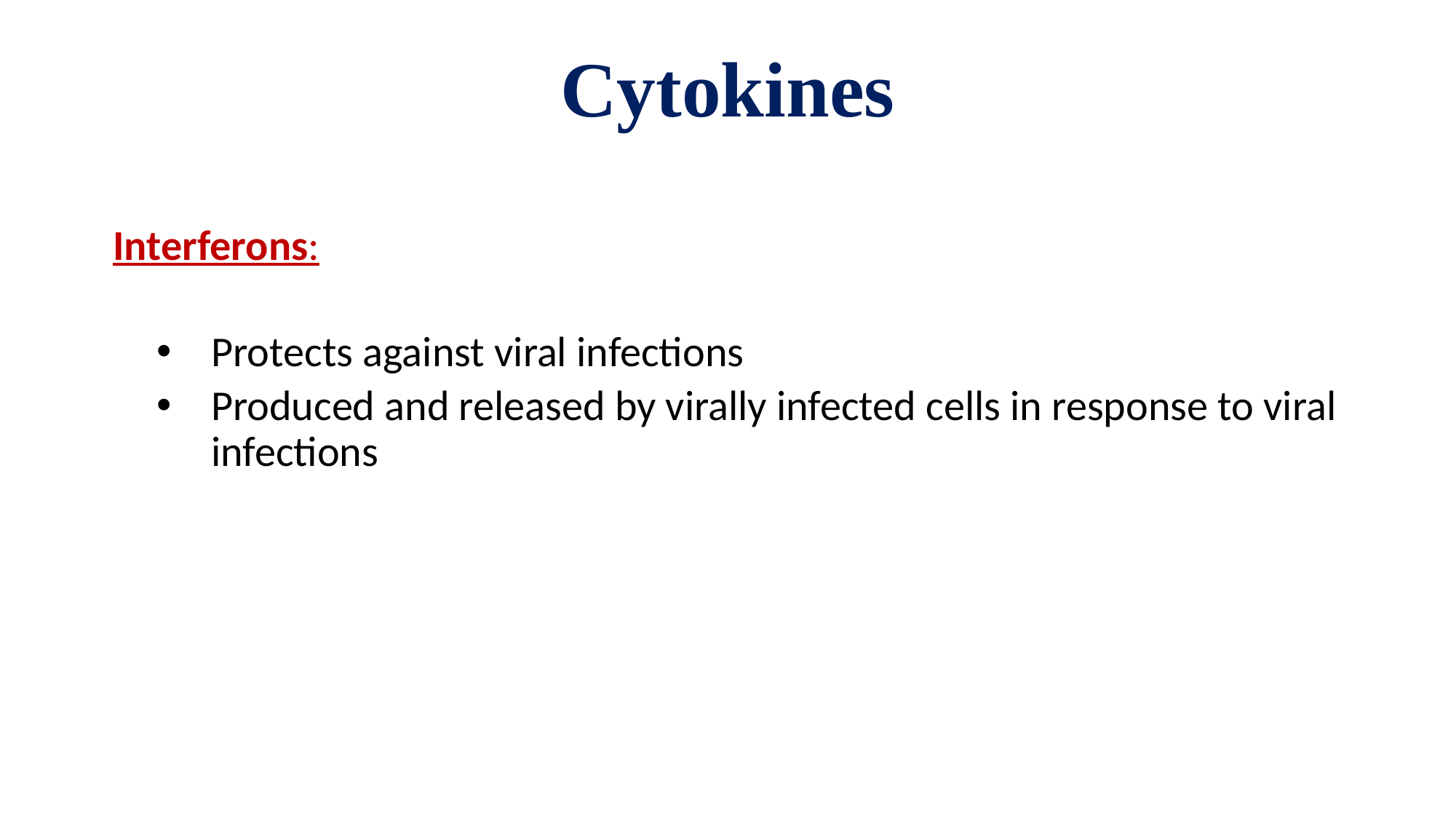

# Cytokines
Interferons:

Protects against viral infections
Produced and released by virally infected cells in response to viral infections